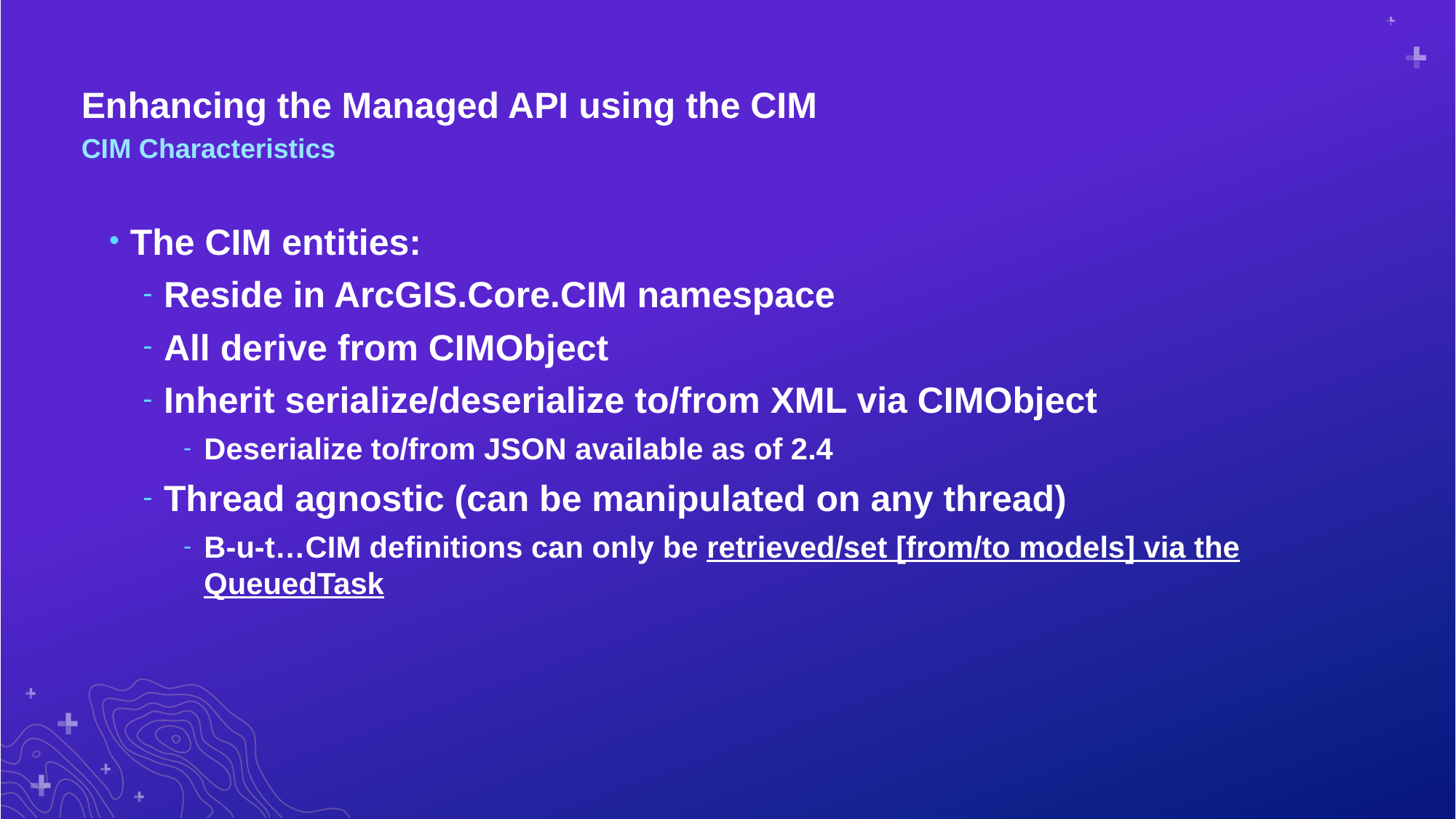

# Enhancing the Managed API using the CIM
CIM Characteristics
The CIM entities:
Reside in ArcGIS.Core.CIM namespace
All derive from CIMObject
Inherit serialize/deserialize to/from XML via CIMObject
Deserialize to/from JSON available as of 2.4
Thread agnostic (can be manipulated on any thread)
B-u-t…CIM definitions can only be retrieved/set [from/to models] via the QueuedTask